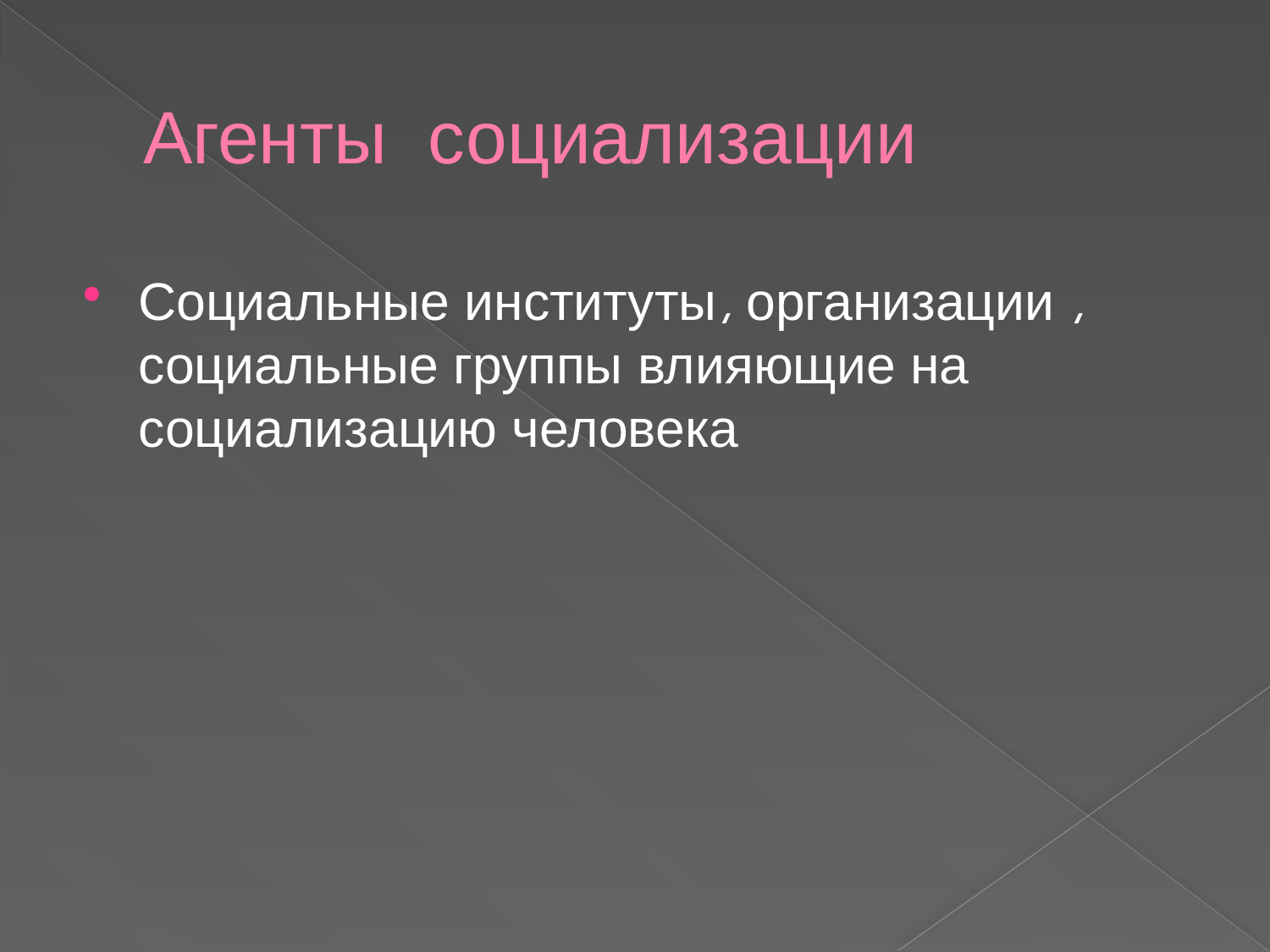

# Агенты  социализации
Социальные институты, организации , социальные группы влияющие на социализацию человека